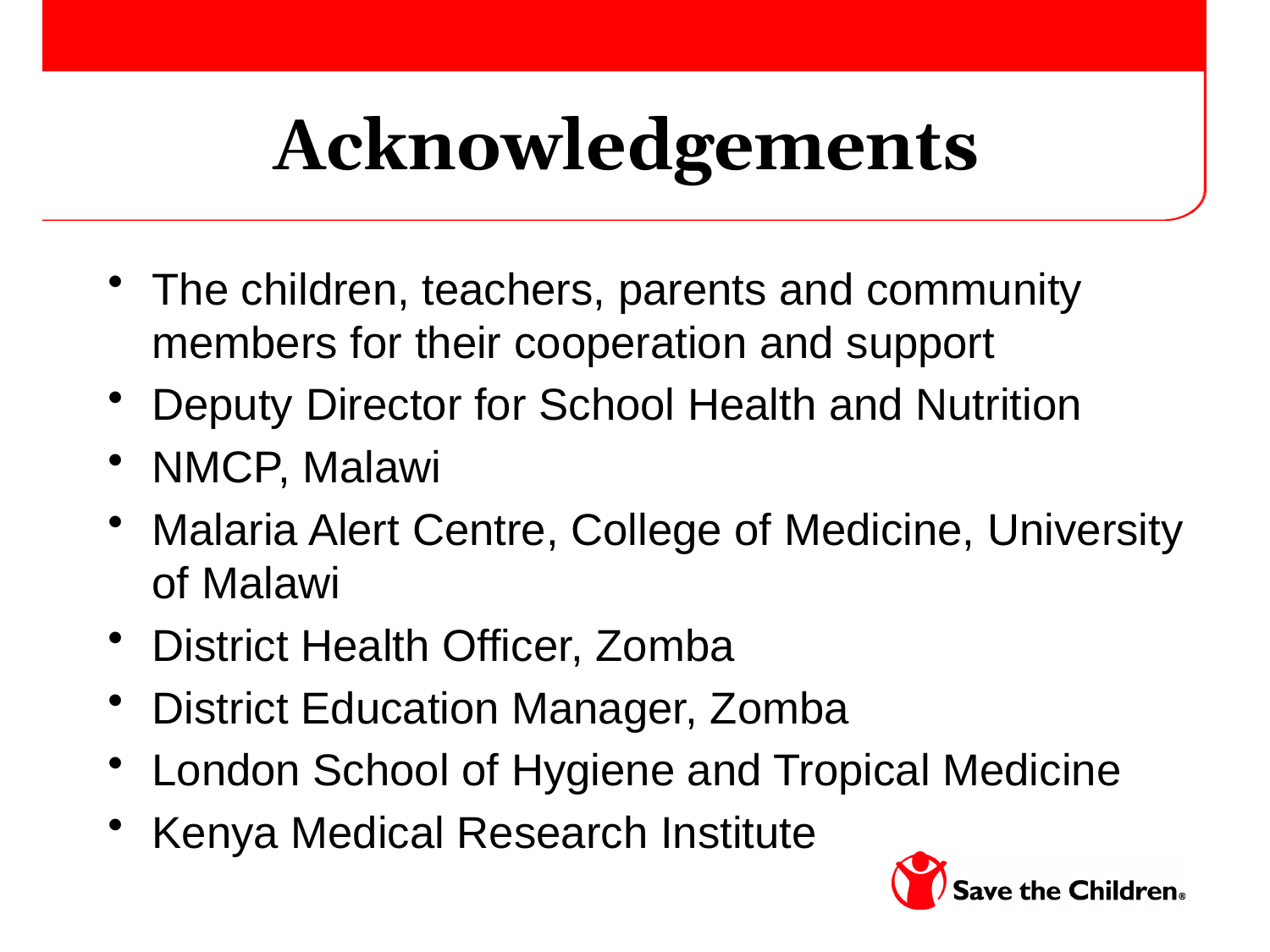

Acknowledgements

The children, teachers, parents and community members for their cooperation and support
Deputy Director for School Health and Nutrition
NMCP, Malawi
Malaria Alert Centre, College of Medicine, University of Malawi
District Health Officer, Zomba
District Education Manager, Zomba
London School of Hygiene and Tropical Medicine
Kenya Medical Research Institute